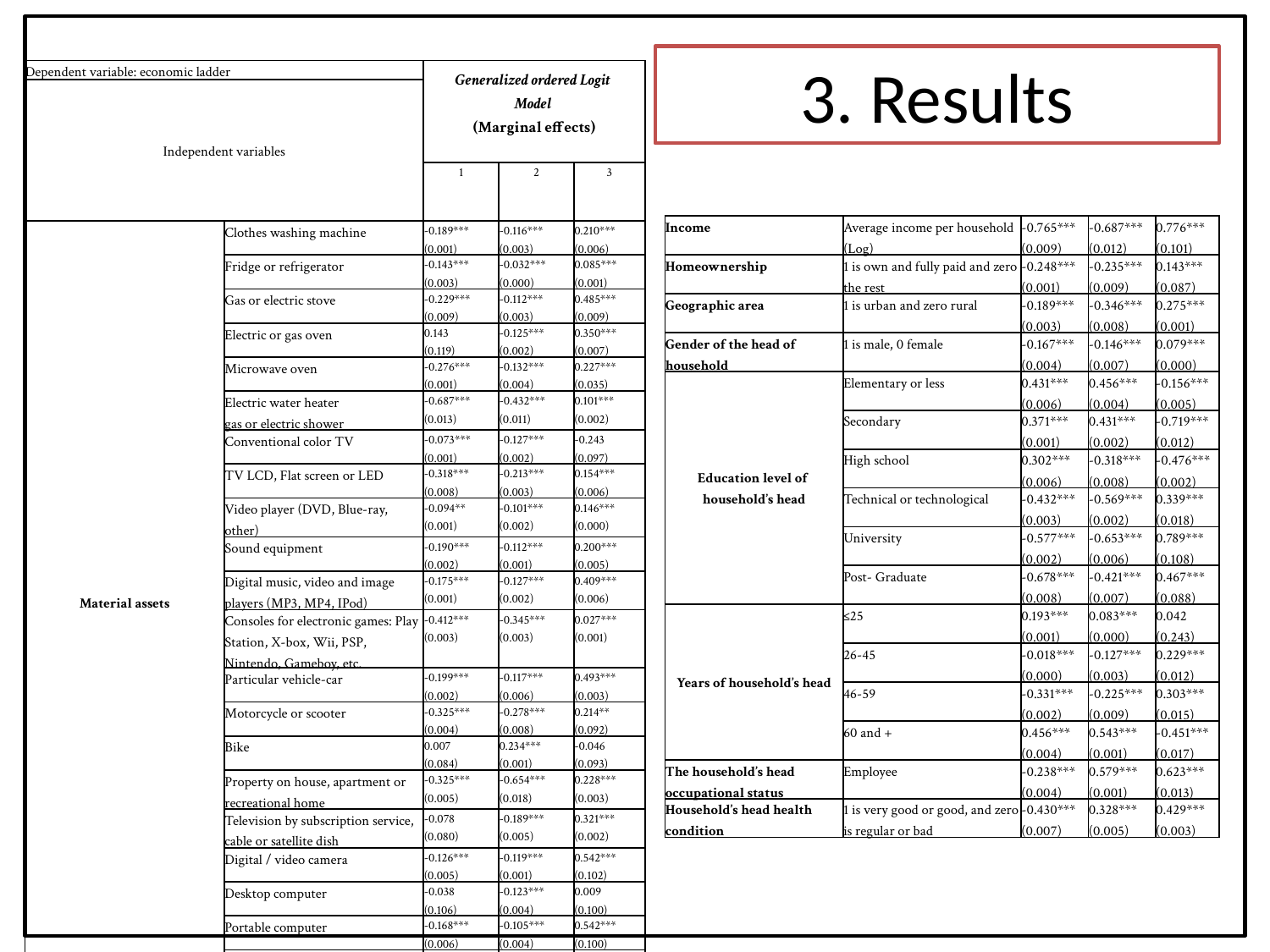

3. Results
| Dependent variable: economic ladder |  | Generalized ordered Logit Model (Marginal effects) |  |  |
| --- | --- | --- | --- | --- |
| Independent variables |  |  |  |  |
|  |  | 1 | 2 | 3 |
| Material assets | Clothes washing machine | -0.189\*\*\* (0.001) | -0.116\*\*\* (0.003) | 0.210\*\*\* (0.006) |
|  | Fridge or refrigerator | -0.143\*\*\* (0.003) | -0.032\*\*\* (0.000) | 0.085\*\*\* (0.001) |
|  | Gas or electric stove | -0.229\*\*\* (0.009) | -0.112\*\*\* (0.003) | 0.485\*\*\* (0.009) |
|  | Electric or gas oven | 0.143 (0.119) | -0.125\*\*\* (0.002) | 0.350\*\*\* (0.007) |
|  | Microwave oven | -0.276\*\*\* (0.001) | -0.132\*\*\* (0.004) | 0.227\*\*\* (0.035) |
|  | Electric water heater gas or electric shower | -0.687\*\*\* (0.013) | -0.432\*\*\* (0.011) | 0.101\*\*\* (0.002) |
|  | Conventional color TV | -0.073\*\*\* (0.001) | -0.127\*\*\* (0.002) | -0.243 (0.097) |
|  | TV LCD, Flat screen or LED | -0.318\*\*\* (0.008) | -0.213\*\*\* (0.003) | 0.154\*\*\* (0.006) |
|  | Video player (DVD, Blue-ray, other) | -0.094\*\* (0.001) | -0.101\*\*\* (0.002) | 0.146\*\*\* (0.000) |
|  | Sound equipment | -0.190\*\*\* (0.002) | -0.112\*\*\* (0.001) | 0.200\*\*\* (0.005) |
|  | Digital music, video and image players (MP3, MP4, IPod) | -0.175\*\*\* (0.001) | -0.127\*\*\* (0.002) | 0.409\*\*\* (0.006) |
|  | Consoles for electronic games: Play Station, X-box, Wii, PSP, Nintendo, Gameboy, etc. | -0.412\*\*\* (0.003) | -0.345\*\*\* (0.003) | 0.027\*\*\* (0.001) |
|  | Particular vehicle-car | -0.199\*\*\* (0.002) | -0.117\*\*\* (0.006) | 0.493\*\*\* (0.003) |
|  | Motorcycle or scooter | -0.325\*\*\* (0.004) | -0.278\*\*\* (0.008) | 0.214\*\* (0.092) |
|  | Bike | 0.007 (0.084) | 0.234\*\*\* (0.001) | -0.046 (0.093) |
|  | Property on house, apartment or recreational home | -0.325\*\*\* (0.005) | -0.654\*\*\* (0.018) | 0.228\*\*\* (0.003) |
|  | Television by subscription service, cable or satellite dish | -0.078 (0.080) | -0.189\*\*\* (0.005) | 0.321\*\*\* (0.002) |
|  | Digital / video camera | -0.126\*\*\* (0.005) | -0.119\*\*\* (0.001) | 0.542\*\*\* (0.102) |
|  | Desktop computer | -0.038 (0.106) | -0.123\*\*\* (0.004) | 0.009 (0.100) |
|  | Portable computer | -0.168\*\*\* (0.006) | -0.105\*\*\* (0.004) | 0.542\*\*\* (0.100) |
|  | Tablet | -0.179\*\*\* (0.001) | -0.129\*\*\* (0.005) | 0.121\*\*\* (0.012) |
| Income | Average income per household (Log) | -0.765\*\*\* (0.009) | -0.687\*\*\* (0.012) | 0.776\*\*\* (0.101) |
| --- | --- | --- | --- | --- |
| Homeownership | 1 is own and fully paid and zero the rest | -0.248\*\*\* (0.001) | -0.235\*\*\* (0.009) | 0.143\*\*\* (0.087) |
| Geographic area | 1 is urban and zero rural | -0.189\*\*\* (0.003) | -0.346\*\*\* (0.008) | 0.275\*\*\* (0.001) |
| Gender of the head of household | 1 is male, 0 female | -0.167\*\*\* (0.004) | -0.146\*\*\* (0.007) | 0.079\*\*\* (0.000) |
| Education level of household’s head | Elementary or less | 0.431\*\*\* (0.006) | 0.456\*\*\* (0.004) | -0.156\*\*\* (0.005) |
|  | Secondary | 0.371\*\*\* (0.001) | 0.431\*\*\* (0.002) | -0.719\*\*\* (0.012) |
|  | High school | 0.302\*\*\* (0.006) | -0.318\*\*\* (0.008) | -0.476\*\*\* (0.002) |
|  | Technical or technological | -0.432\*\*\* (0.003) | -0.569\*\*\* (0.002) | 0.339\*\*\* (0.018) |
|  | University | -0.577\*\*\* (0.002) | -0.653\*\*\* (0.006) | 0.789\*\*\* (0.108) |
|  | Post- Graduate | -0.678\*\*\* (0.008) | -0.421\*\*\* (0.007) | 0.467\*\*\* (0.088) |
| Years of household’s head | ≤25 | 0.193\*\*\* (0.001) | 0.083\*\*\* (0.000) | 0.042 (0.243) |
|  | 26-45 | -0.018\*\*\* (0.000) | -0.127\*\*\* (0.003) | 0.229\*\*\* (0.012) |
|  | 46-59 | -0.331\*\*\* (0.002) | -0.225\*\*\* (0.009) | 0.303\*\*\* (0.015) |
|  | 60 and + | 0.456\*\*\* (0.004) | 0.543\*\*\* (0.001) | -0.451\*\*\* (0.017) |
| The household’s head occupational status | Employee | -0.238\*\*\* (0.004) | 0.579\*\*\* (0.001) | 0.623\*\*\* (0.013) |
| Household’s head health condition | 1 is very good or good, and zero is regular or bad | -0.430\*\*\* (0.007) | 0.328\*\*\* (0.005) | 0.429\*\*\* (0.003) |